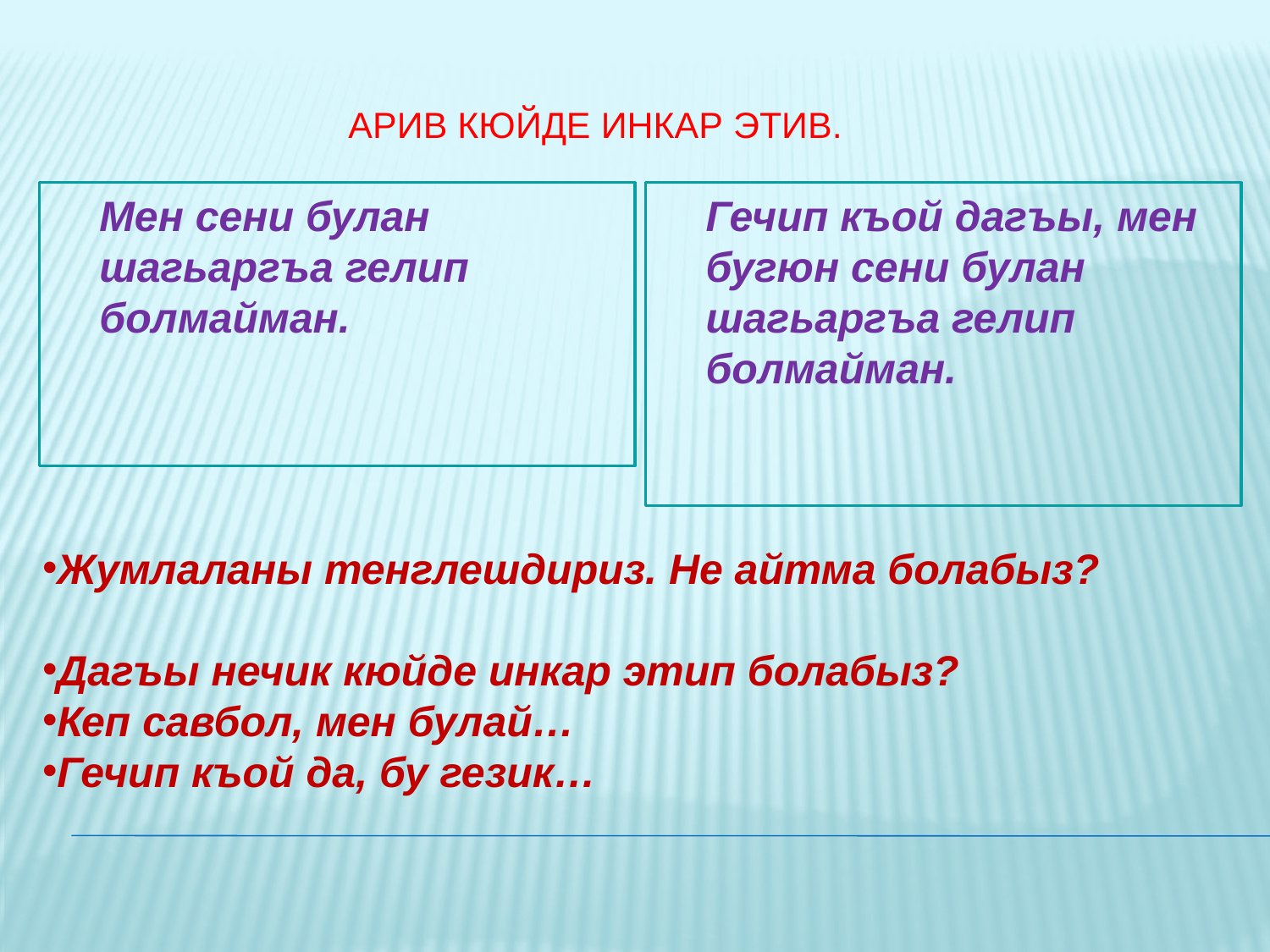

Арив кюйде инкар этив.
Мен сени булан шагьаргъа гелип болмайман.
Гечип къой дагъы, мен бугюн сени булан шагьаргъа гелип болмайман.
Жумлаланы тенглешдириз. Не айтма болабыз?

Дагъы нечик кюйде инкар этип болабыз?
Кеп савбол, мен булай…
Гечип къой да, бу гезик…